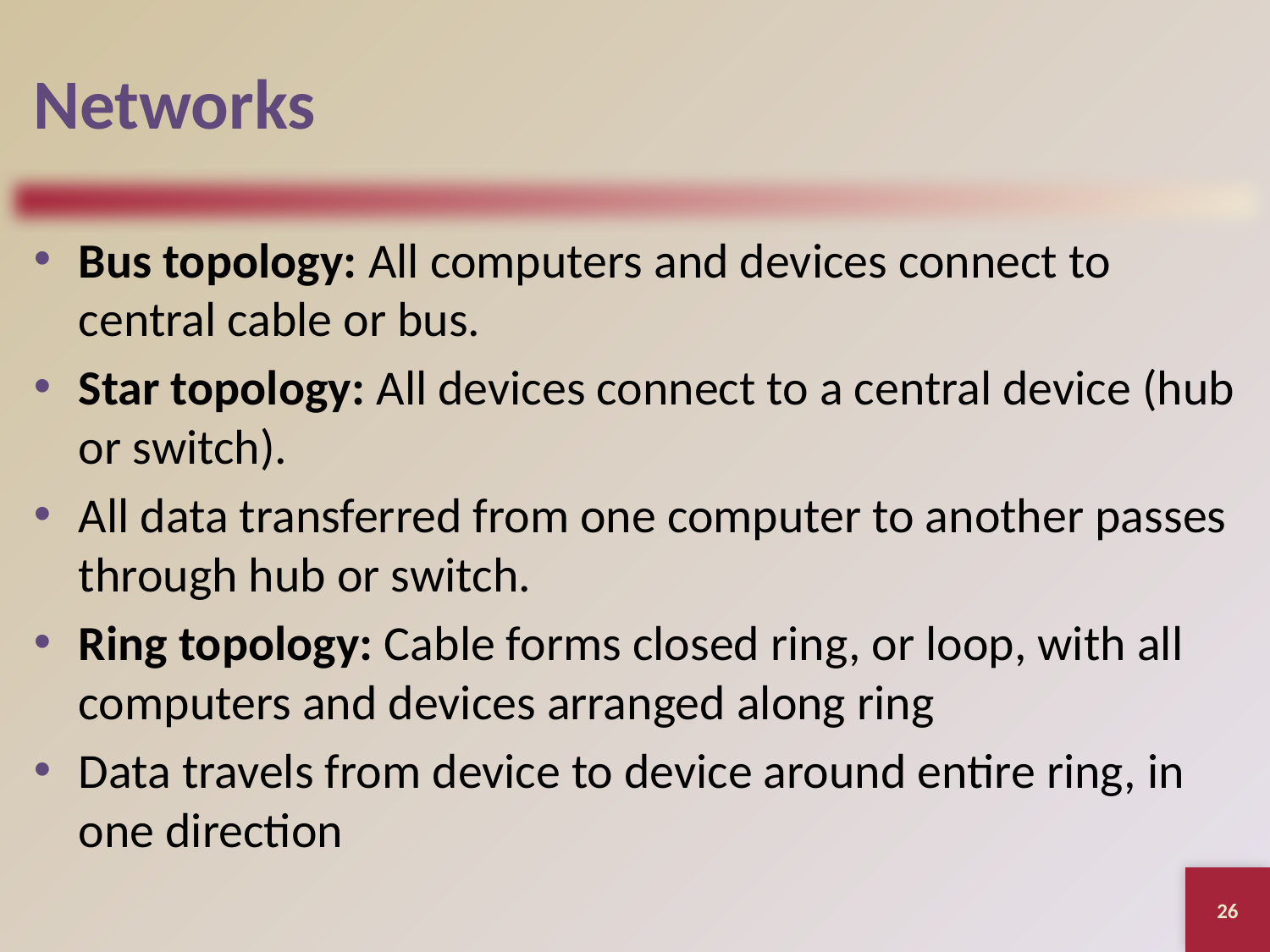

# Networks
Bus topology: All computers and devices connect to central cable or bus.
Star topology: All devices connect to a central device (hub or switch).
All data transferred from one computer to another passes through hub or switch.
Ring topology: Cable forms closed ring, or loop, with all computers and devices arranged along ring
Data travels from device to device around entire ring, in one direction

26